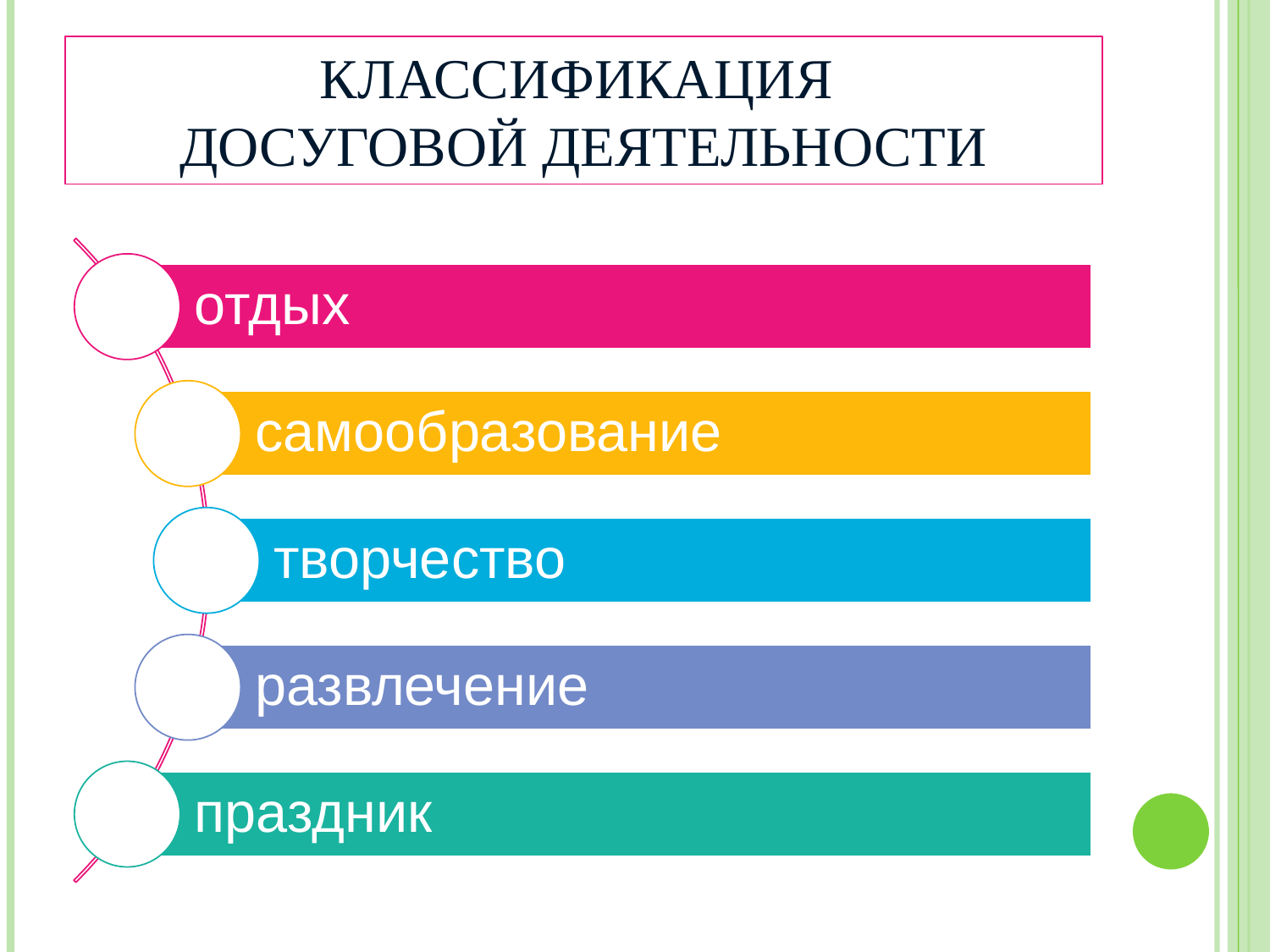

# Классификация досуговой деятельности
отдых
самообразование
творчество
развлечение
праздник